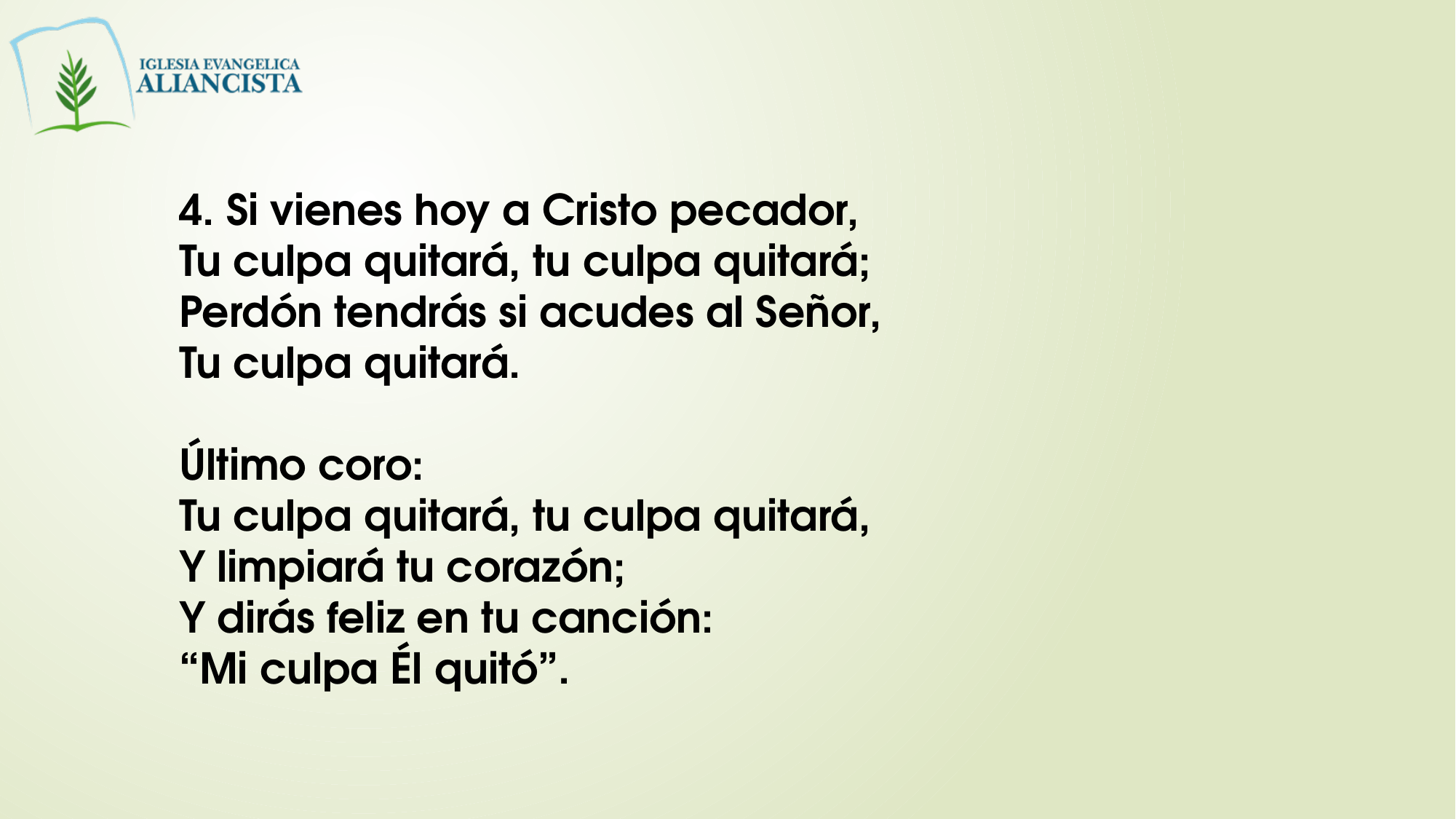

4. Si vienes hoy a Cristo pecador,
Tu culpa quitará, tu culpa quitará;
Perdón tendrás si acudes al Señor,
Tu culpa quitará.

Último coro:
Tu culpa quitará, tu culpa quitará,
Y limpiará tu corazón;
Y dirás feliz en tu canción:
“Mi culpa Él quitó”.